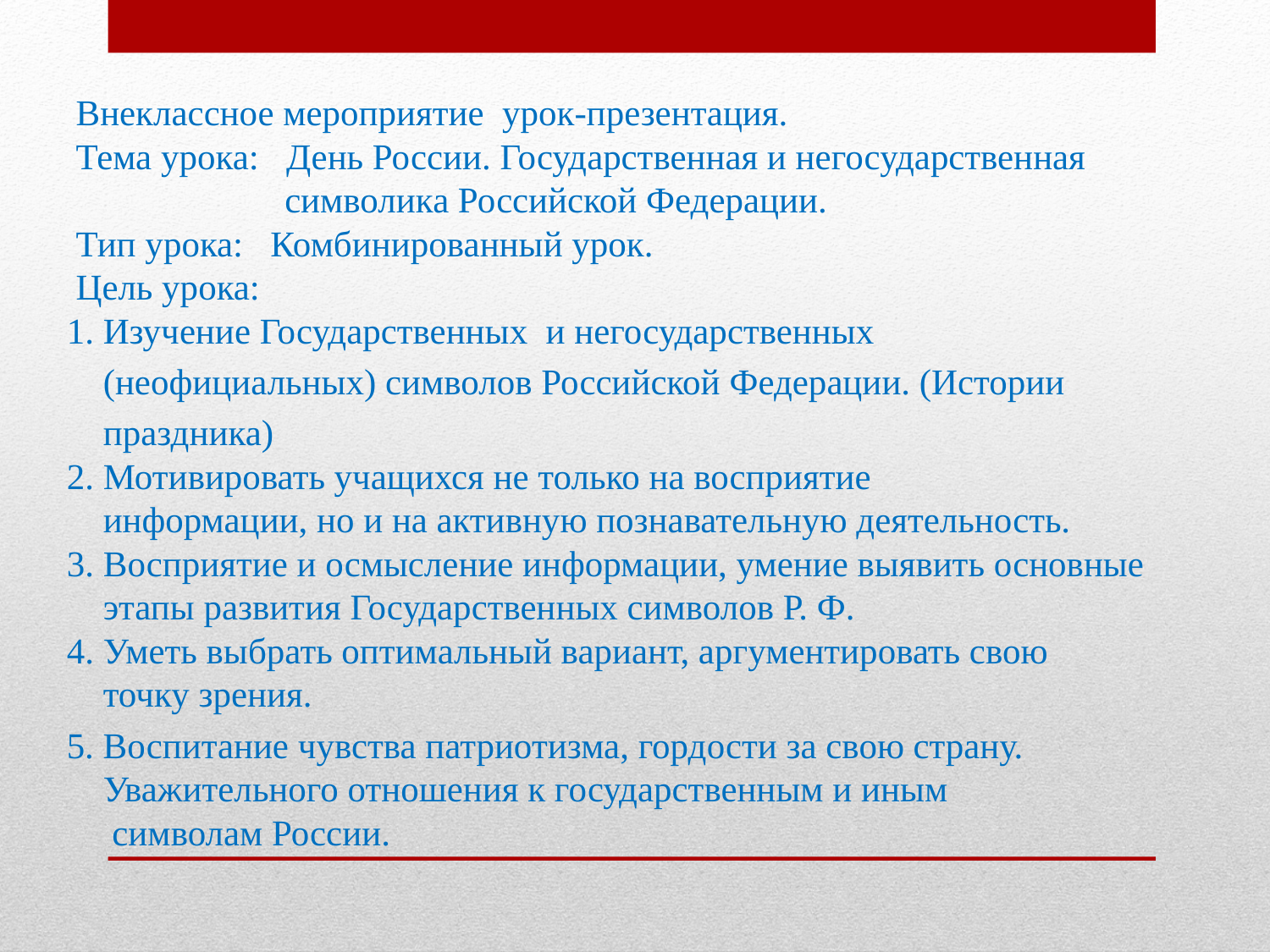

Внеклассное мероприятие  урок-презентация.
  Тема урока:   День России. Государственная и негосударственная
                         символика Российской Федерации.
  Тип урока:   Комбинированный урок.
  Цель урока:
 1. Изучение Государственных  и негосударственных
     (неофициальных) символов Российской Федерации. (Истории
     праздника)
 2. Мотивировать учащихся не только на восприятие
     информации, но и на активную познавательную деятельность.
 3. Восприятие и осмысление информации, умение выявить основные
     этапы развития Государственных символов Р. Ф.
 4. Уметь выбрать оптимальный вариант, аргументировать свою
     точку зрения.
 5. Воспитание чувства патриотизма, гордости за свою страну.
     Уважительного отношения к государственным и иным
      символам России.